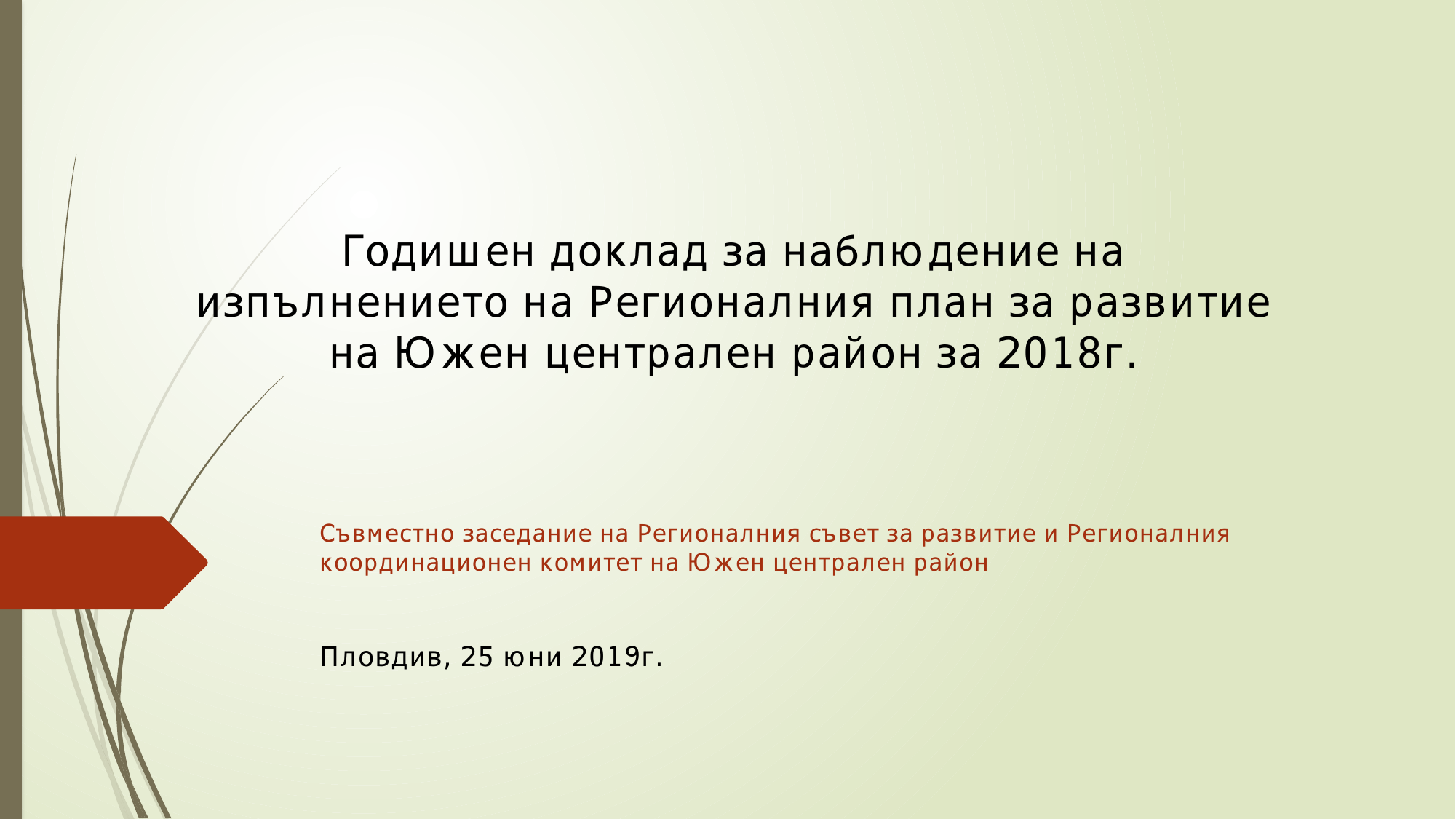

# Годишен доклад за наблюдение на изпълнението на Регионалния план за развитие на Южен централен район за 2018г.
Съвместно заседание на Регионалния съвет за развитие и Регионалния координационен комитет на Южен централен район

Пловдив, 25 юни 2019г.